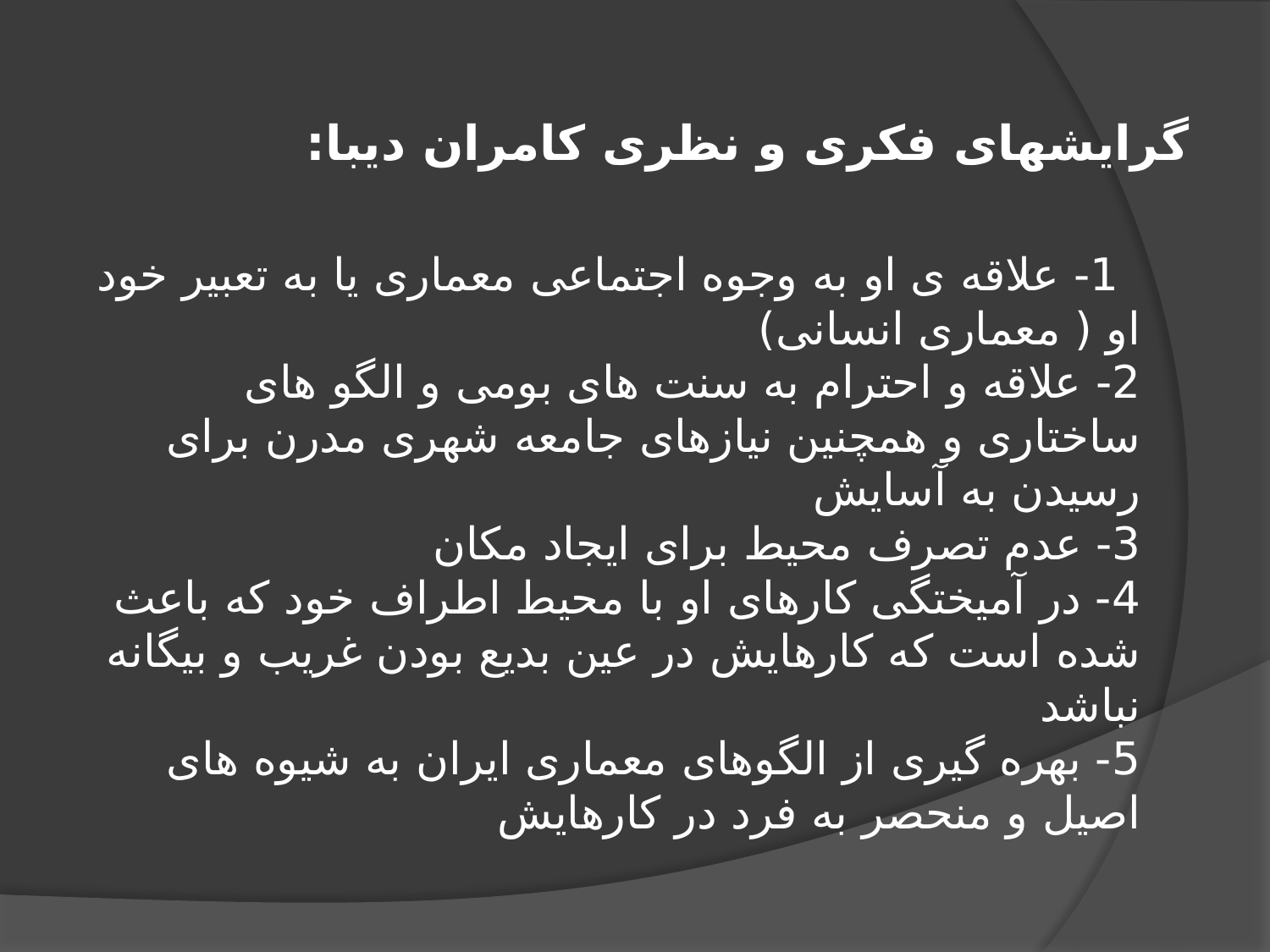

گرایشهای فکری و نظری کامران دیبا:

     1- علاقه ی او به وجوه اجتماعی معماری یا به تعبیر خود او ( معماری انسانی)
2- علاقه و احترام به سنت های بومی و الگو های ساختاری و همچنین نیازهای جامعه شهری مدرن برای رسیدن به آسایش
3- عدم تصرف محیط برای ایجاد مکان
4- در آمیختگی کارهای او با محیط اطراف خود که باعث شده است که کارهایش در عین بدیع بودن غریب و بیگانه نباشد
5- بهره گیری از الگوهای معماری ایران به شیوه های اصیل و منحصر به فرد در کارهایش